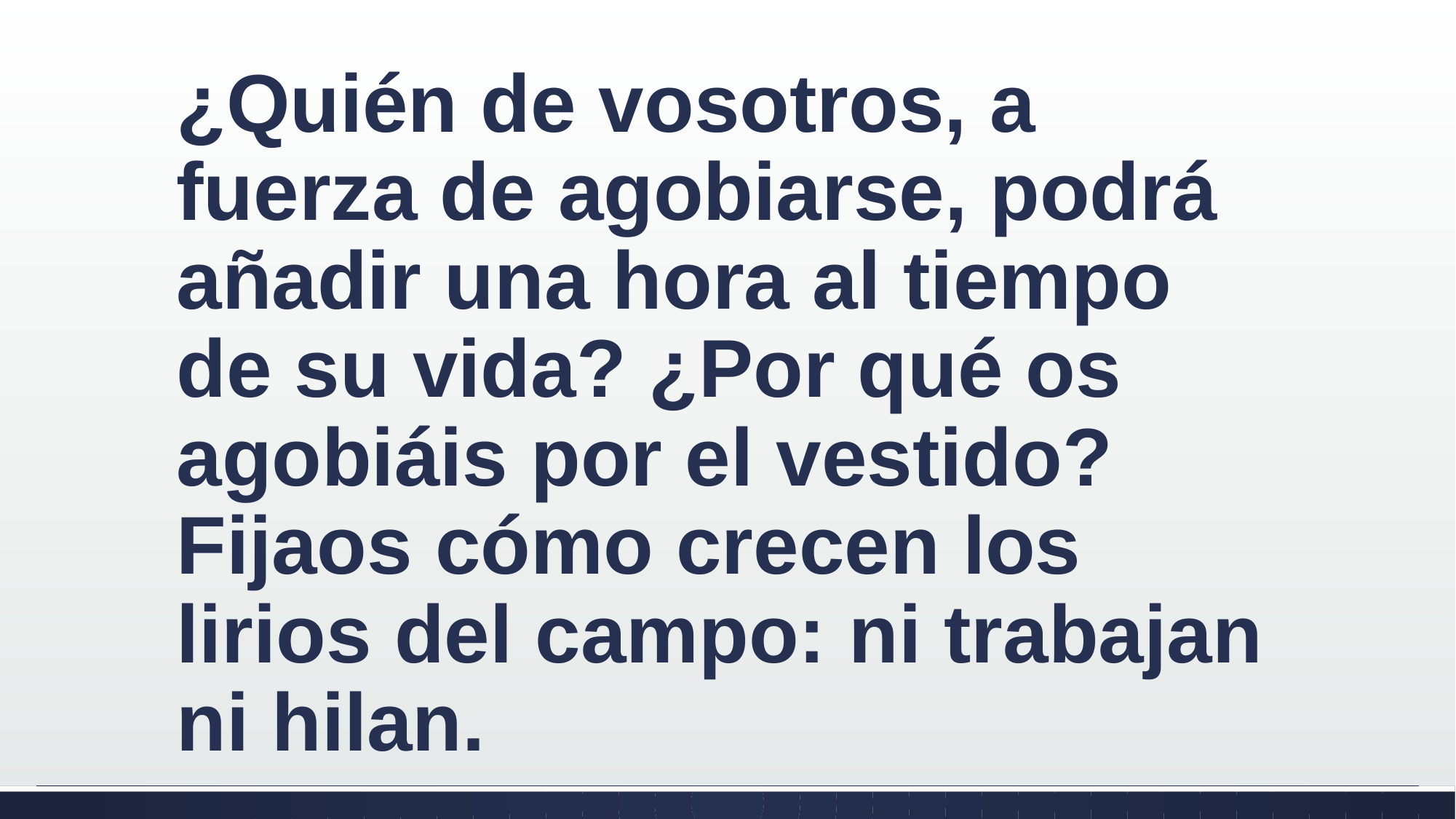

#
¿Quién de vosotros, a fuerza de agobiarse, podrá añadir una hora al tiempo de su vida? ¿Por qué os agobiáis por el vestido? Fijaos cómo crecen los lirios del campo: ni trabajan ni hilan.